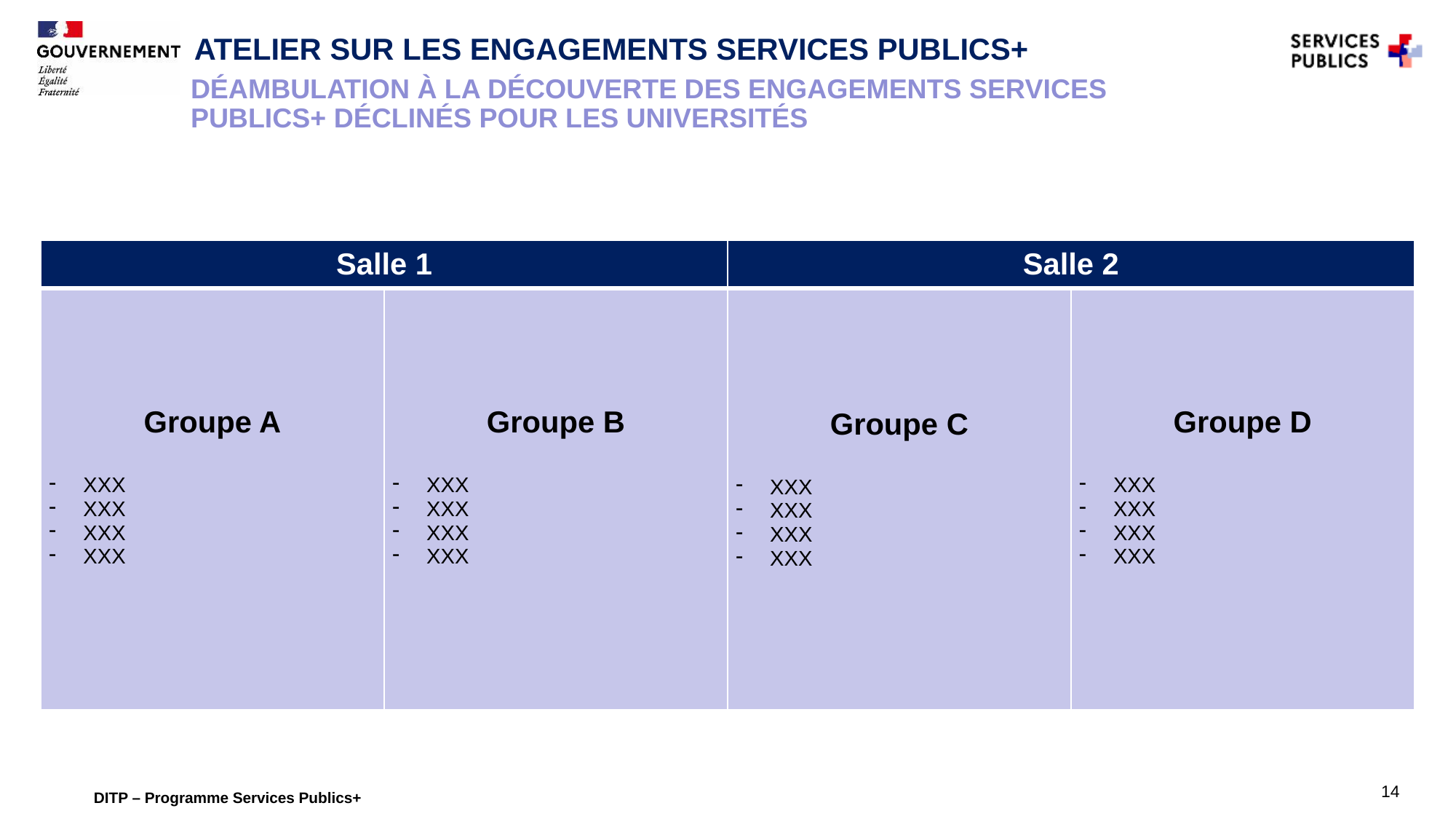

Atelier sur les engagements Services publics+
DÉAMBULATION À LA DÉCOUVERTE DES ENGAGEMENTS SERVICES PUBLICS+ DÉCLINÉS POUR LES UNIVERSITéS

| Salle 1 |  | Salle 2 |  |
| --- | --- | --- | --- |
| Groupe A XXX XXX XXX XXX | Groupe B XXX XXX XXX XXX | Groupe C XXX XXX XXX XXX | Groupe D XXX XXX XXX XXX |
14
DITP – Programme Services Publics+